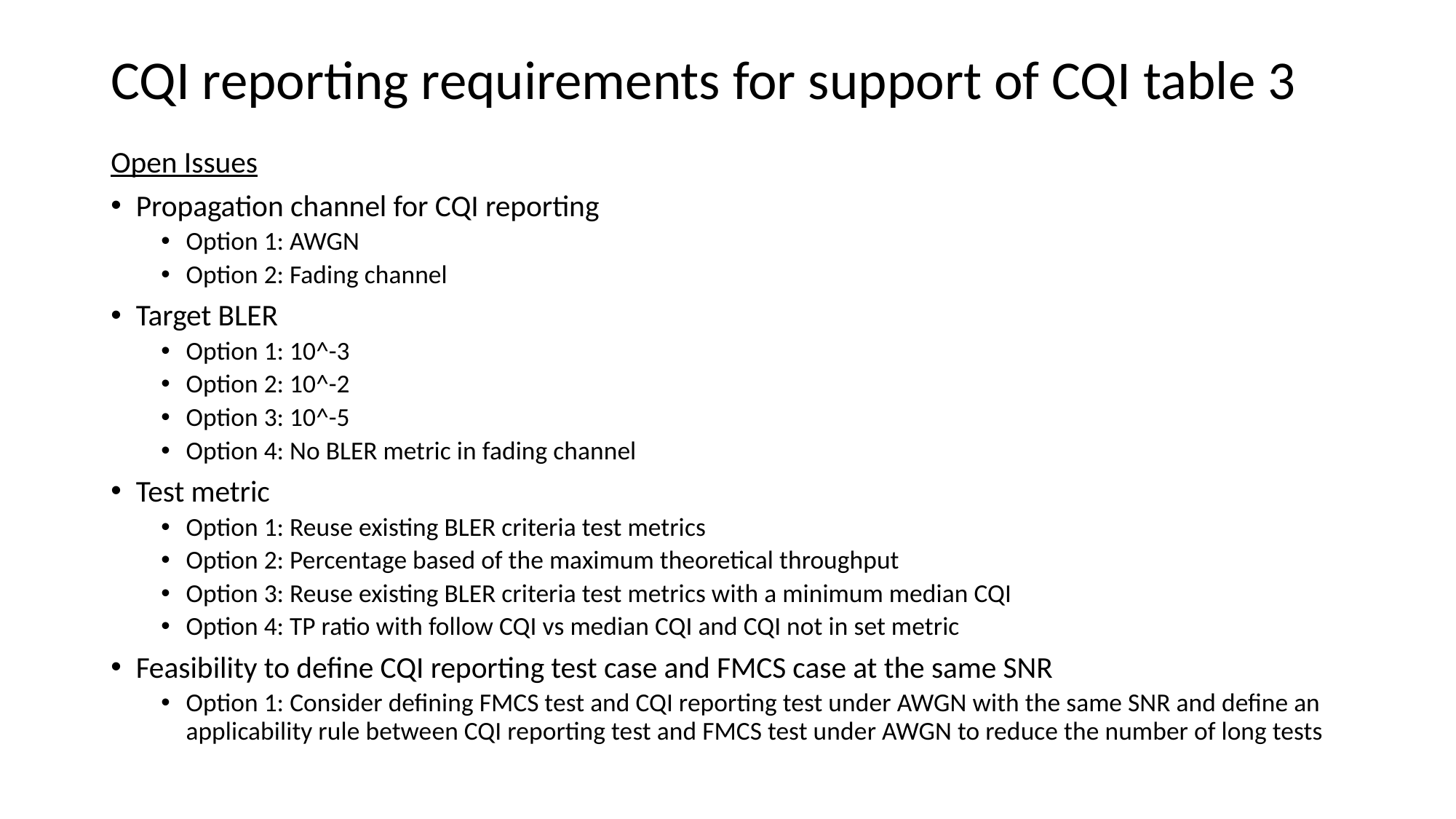

# CQI reporting requirements for support of CQI table 3
Open Issues
Propagation channel for CQI reporting
Option 1: AWGN
Option 2: Fading channel
Target BLER
Option 1: 10^-3
Option 2: 10^-2
Option 3: 10^-5
Option 4: No BLER metric in fading channel
Test metric
Option 1: Reuse existing BLER criteria test metrics
Option 2: Percentage based of the maximum theoretical throughput
Option 3: Reuse existing BLER criteria test metrics with a minimum median CQI
Option 4: TP ratio with follow CQI vs median CQI and CQI not in set metric
Feasibility to define CQI reporting test case and FMCS case at the same SNR
Option 1: Consider defining FMCS test and CQI reporting test under AWGN with the same SNR and define an applicability rule between CQI reporting test and FMCS test under AWGN to reduce the number of long tests